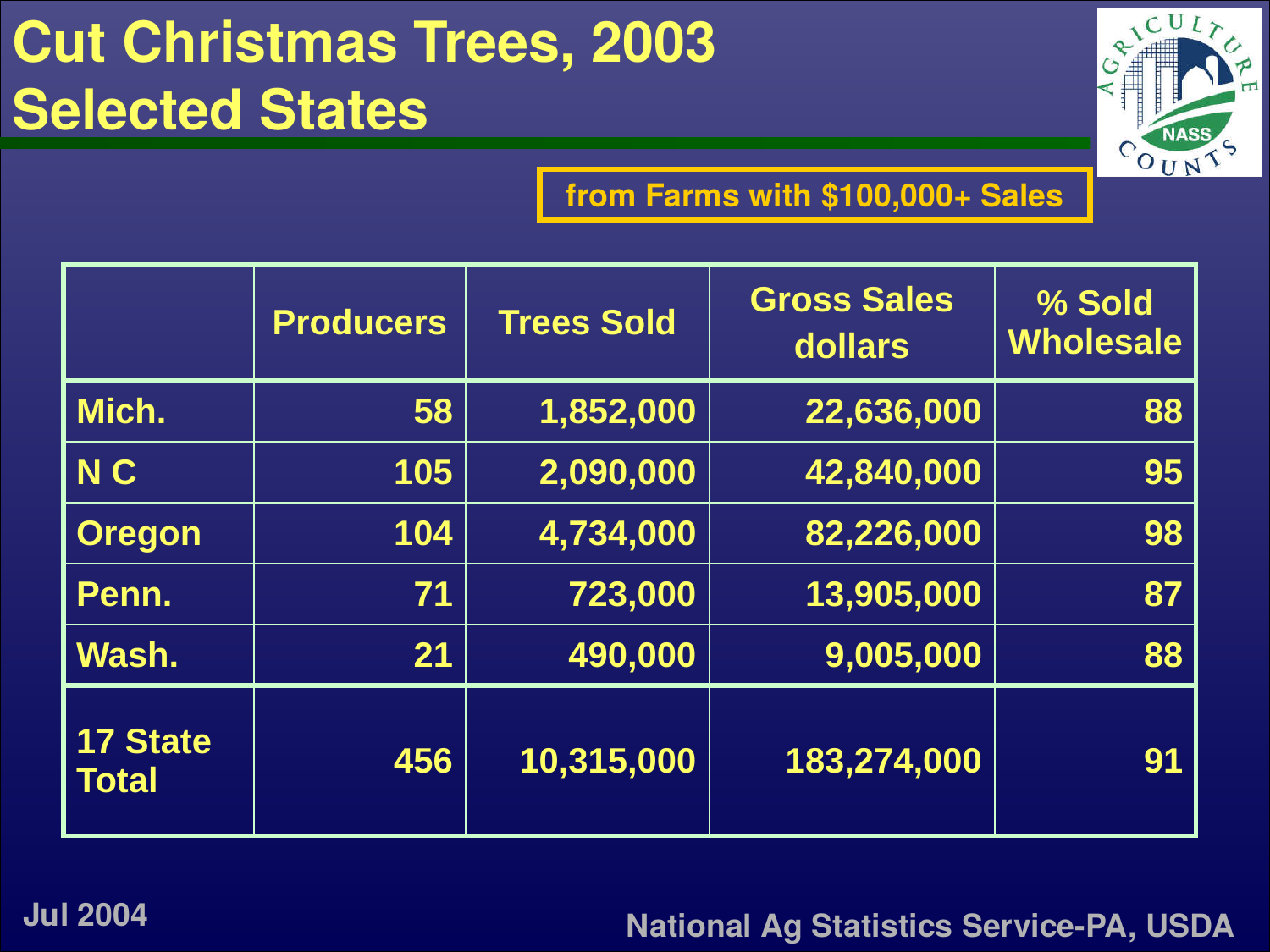

Cut Christmas Trees, 2003
Selected States
from Farms with $100,000+ Sales
|  | Producers | Trees Sold | Gross Sales dollars | % Sold Wholesale |
| --- | --- | --- | --- | --- |
| Mich. | 58 | 1,852,000 | 22,636,000 | 88 |
| N C | 105 | 2,090,000 | 42,840,000 | 95 |
| Oregon | 104 | 4,734,000 | 82,226,000 | 98 |
| Penn. | 71 | 723,000 | 13,905,000 | 87 |
| Wash. | 21 | 490,000 | 9,005,000 | 88 |
| 17 State Total | 456 | 10,315,000 | 183,274,000 | 91 |
Jul 2004
National Ag Statistics Service-PA, USDA